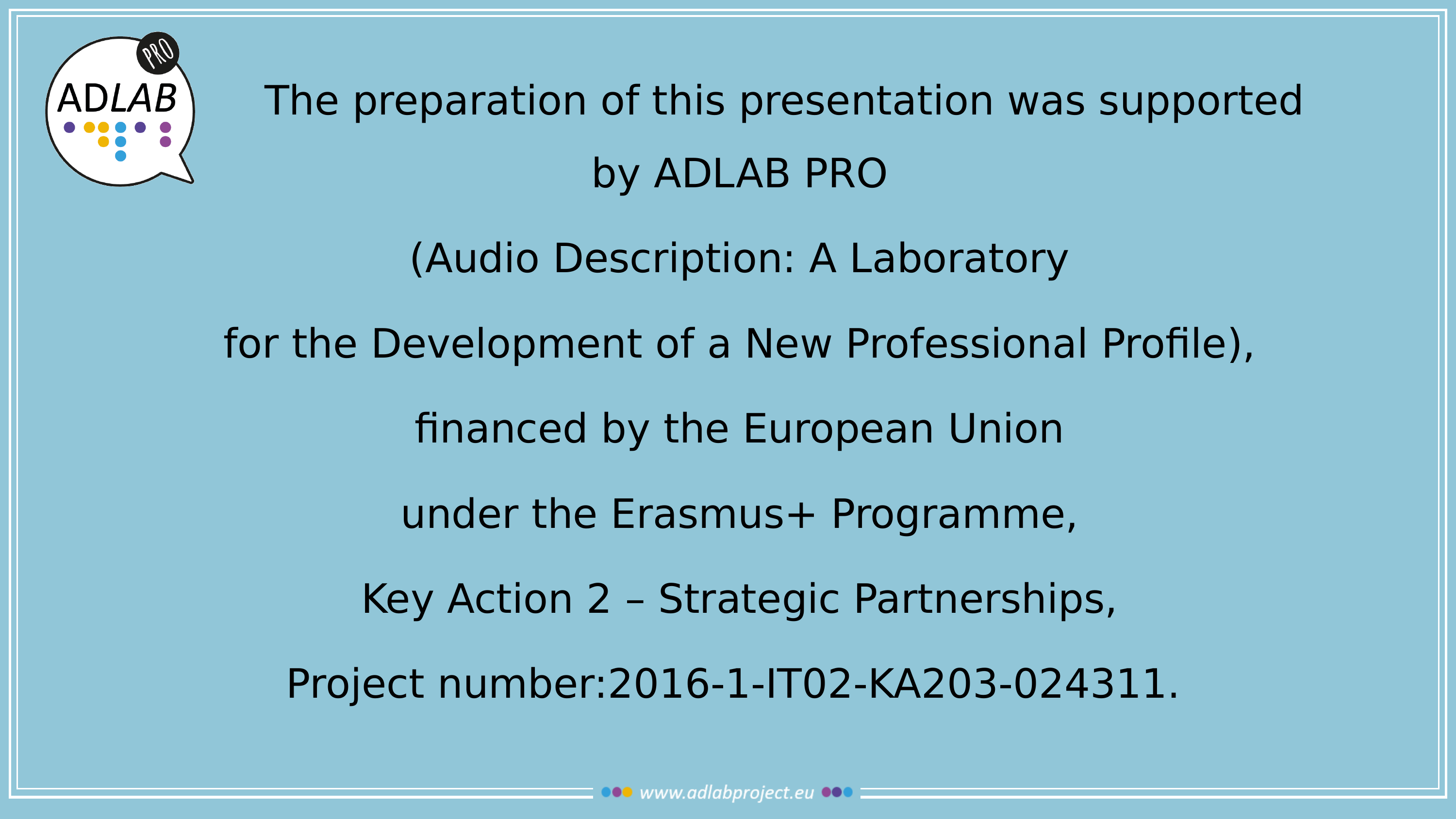

The preparation of this presentation was supported by ADLAB PRO
(Audio Description: A Laboratory
for the Development of a New Professional Profile),
financed by the European Union
under the Erasmus+ Programme,
Key Action 2 – Strategic Partnerships,
Project number:2016-1-IT02-KA203-024311.